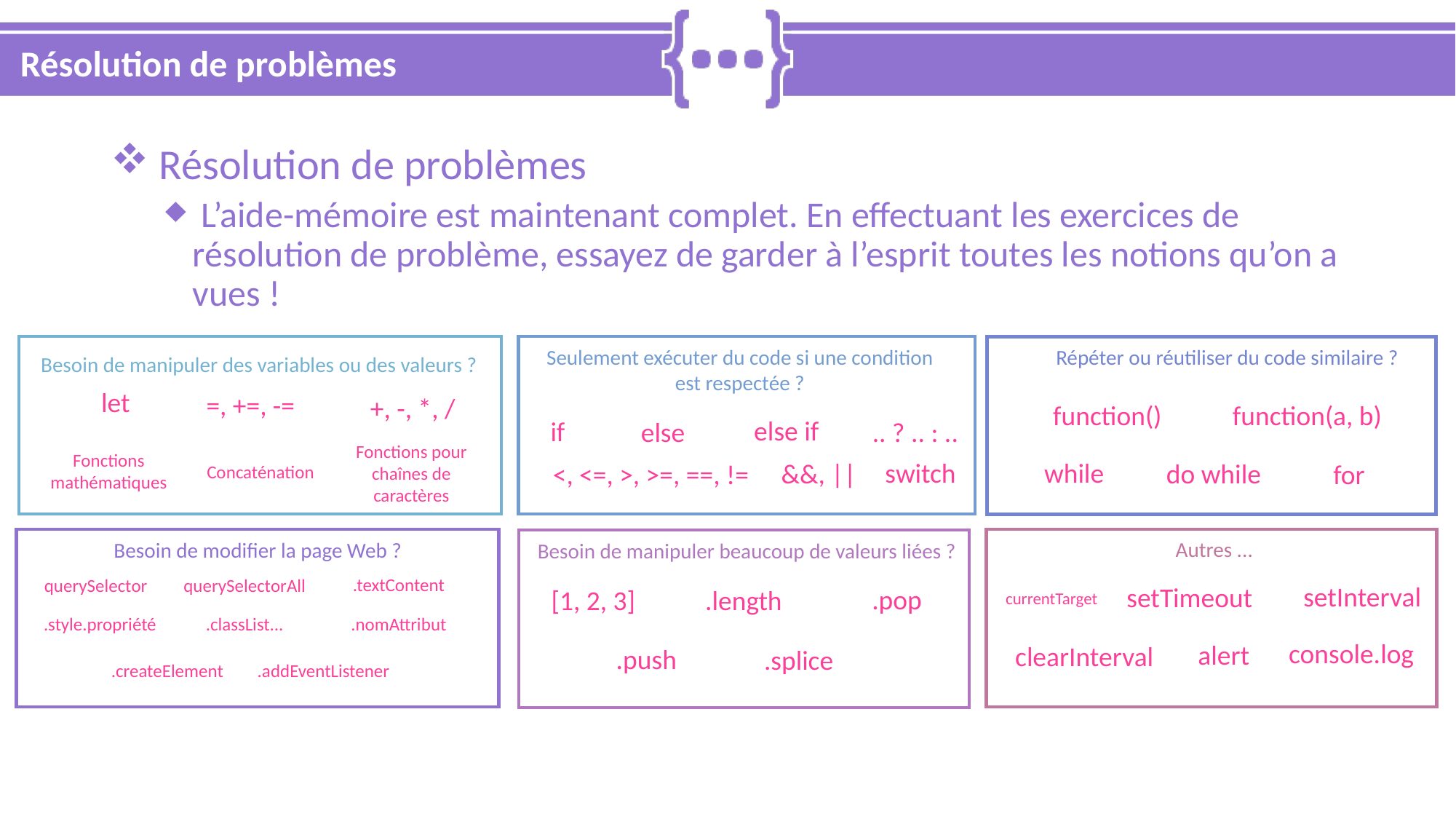

# Résolution de problèmes
 Résolution de problèmes
 L’aide-mémoire est maintenant complet. En effectuant les exercices de résolution de problème, essayez de garder à l’esprit toutes les notions qu’on a vues !

Seulement exécuter du code si une condition est respectée ?
Répéter ou réutiliser du code similaire ?
Besoin de manipuler des variables ou des valeurs ?
let
=, +=, -=
+, -, *, /
function()
function(a, b)
else if
if
.. ? .. : ..
else
Fonctions pour chaînes de caractères
Fonctions mathématiques
while
switch
&&, ||
do while
<, <=, >, >=, ==, !=
for
Concaténation

Autres ...
Besoin de modifier la page Web ?
Besoin de manipuler beaucoup de valeurs liées ?
.textContent
querySelectorAll
querySelector
setInterval
setTimeout
.pop
.length
[1, 2, 3]
currentTarget
.classList...
.nomAttribut
.style.propriété
console.log
alert
clearInterval
.push
.splice
.addEventListener
.createElement